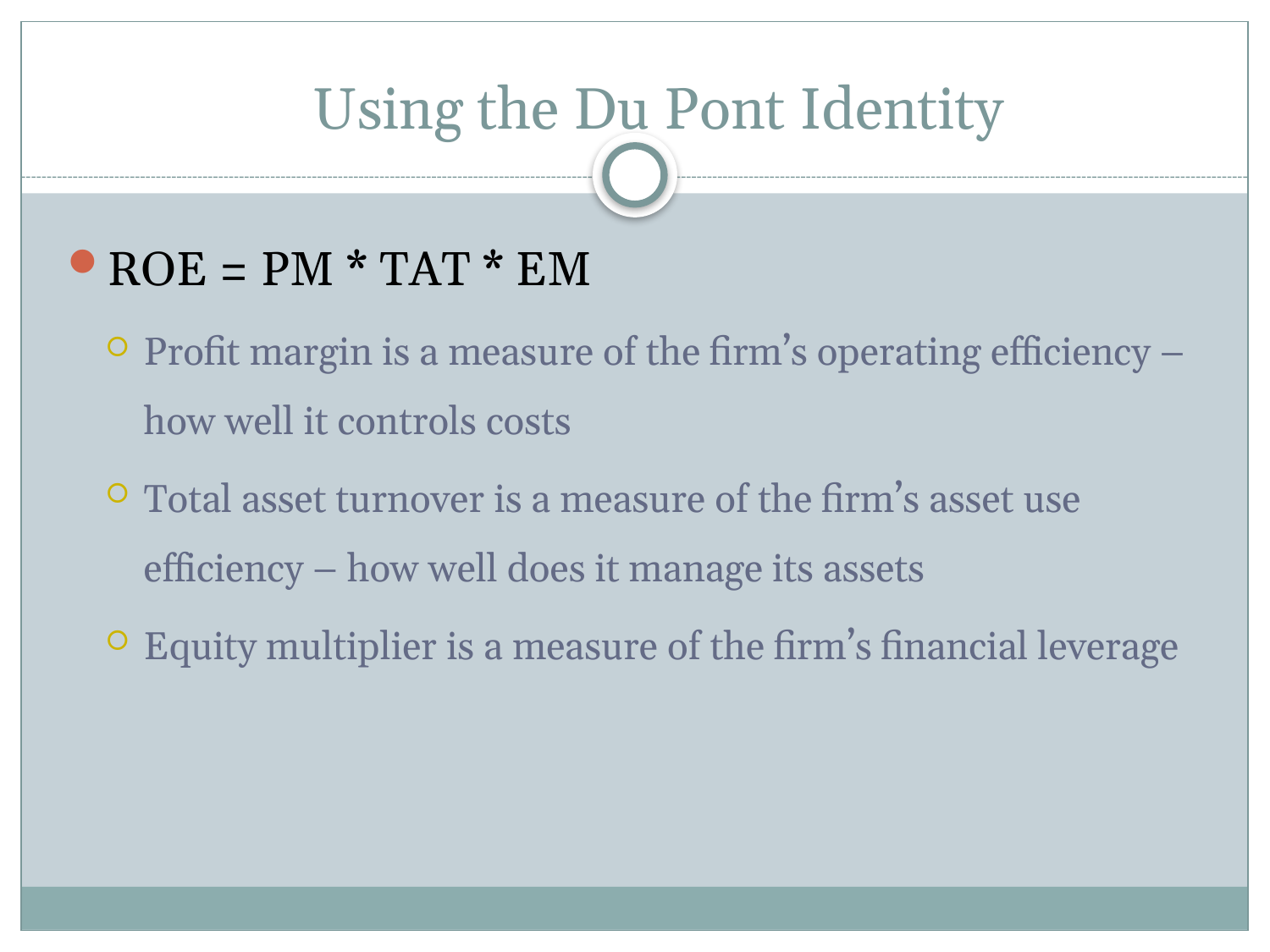

# Using the Du Pont Identity
ROE = PM * TAT * EM
Profit margin is a measure of the firm’s operating efficiency – how well it controls costs
Total asset turnover is a measure of the firm’s asset use efficiency – how well does it manage its assets
Equity multiplier is a measure of the firm’s financial leverage